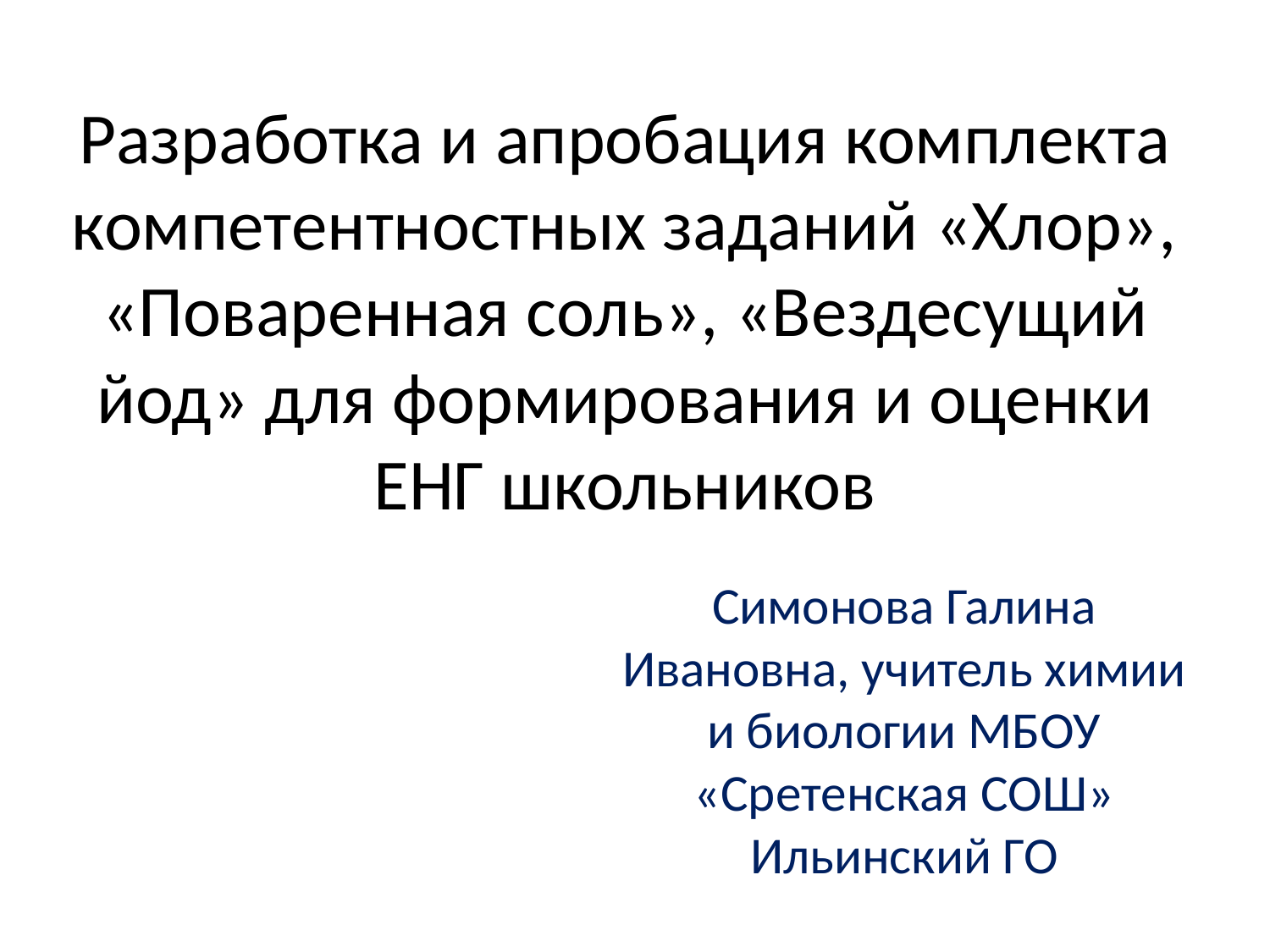

# Разработка и апробация комплекта компетентностных заданий «Хлор», «Поваренная соль», «Вездесущий йод» для формирования и оценки ЕНГ школьников
Симонова Галина Ивановна, учитель химии и биологии МБОУ «Сретенская СОШ» Ильинский ГО